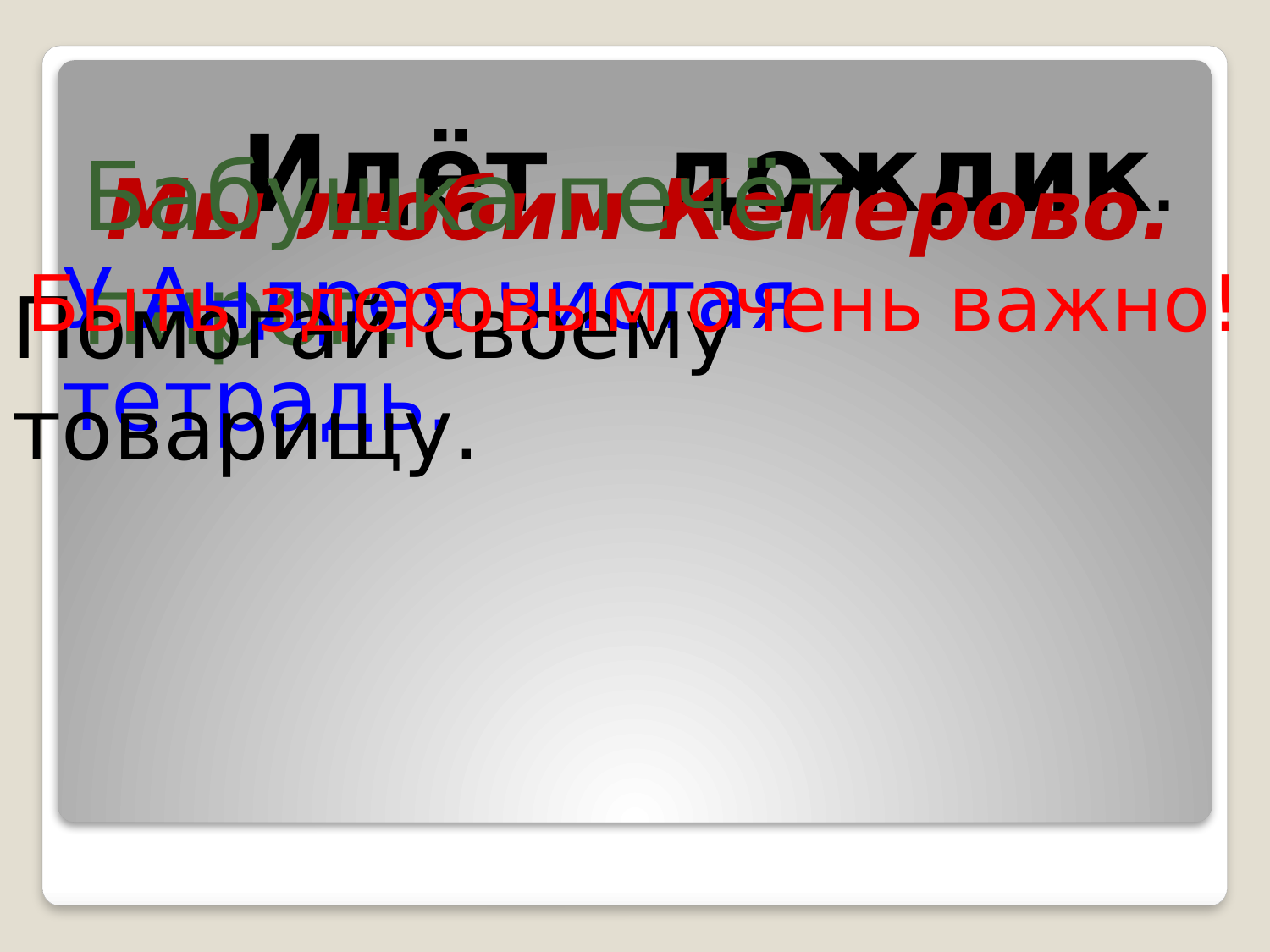

Идёт   дождик.
Бабушка печёт пирог.
Мы любим Кемерово.
У Андрея чистая тетрадь.
Быть здоровым очень важно!
Помогай своему товарищу.